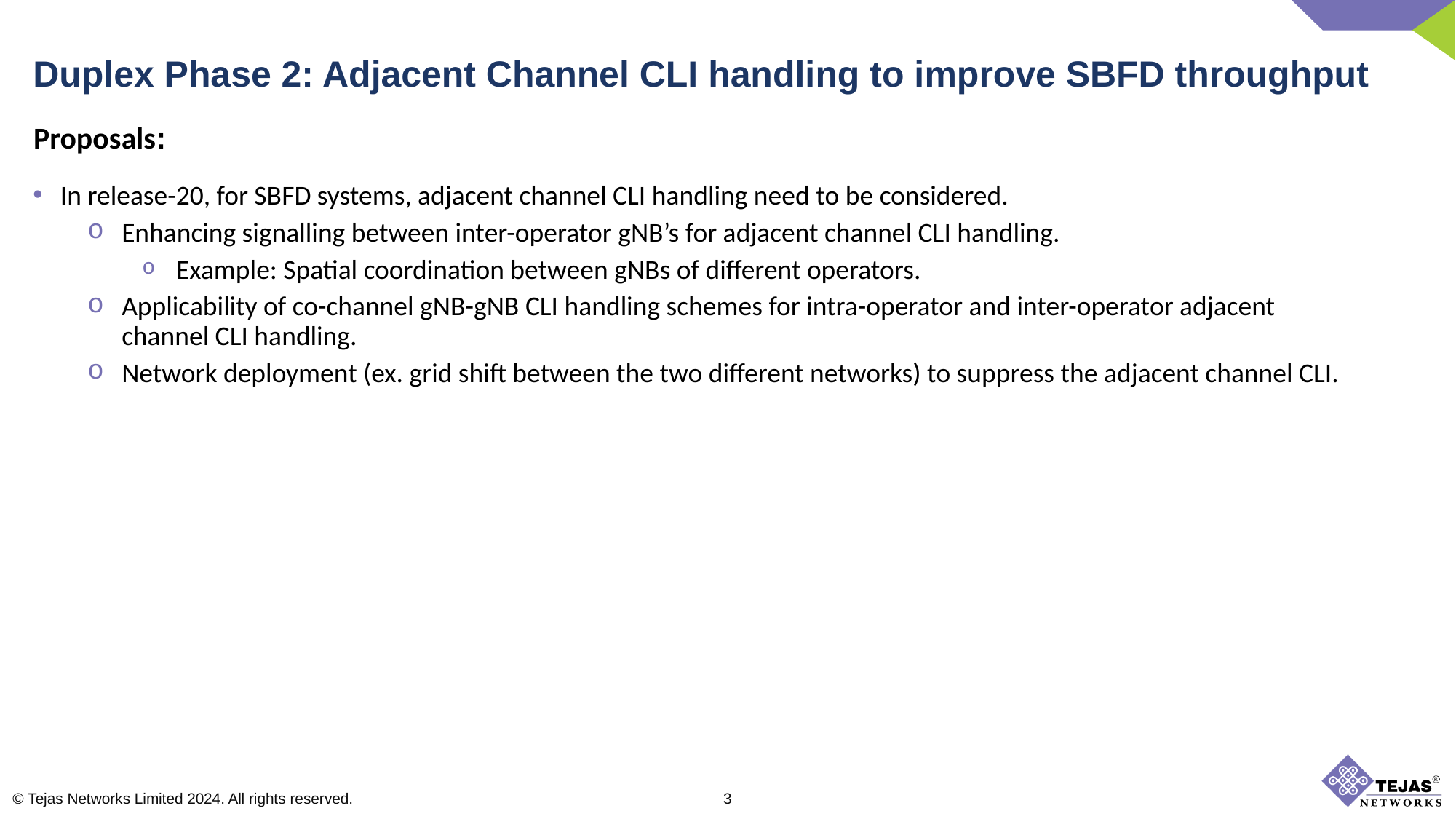

Duplex Phase 2: Adjacent Channel CLI handling to improve SBFD throughput
Proposals:

In release-20, for SBFD systems, adjacent channel CLI handling need to be considered.
Enhancing signalling between inter-operator gNB’s for adjacent channel CLI handling.
Example: Spatial coordination between gNBs of different operators.
Applicability of co-channel gNB-gNB CLI handling schemes for intra-operator and inter-operator adjacent channel CLI handling.
Network deployment (ex. grid shift between the two different networks) to suppress the adjacent channel CLI.